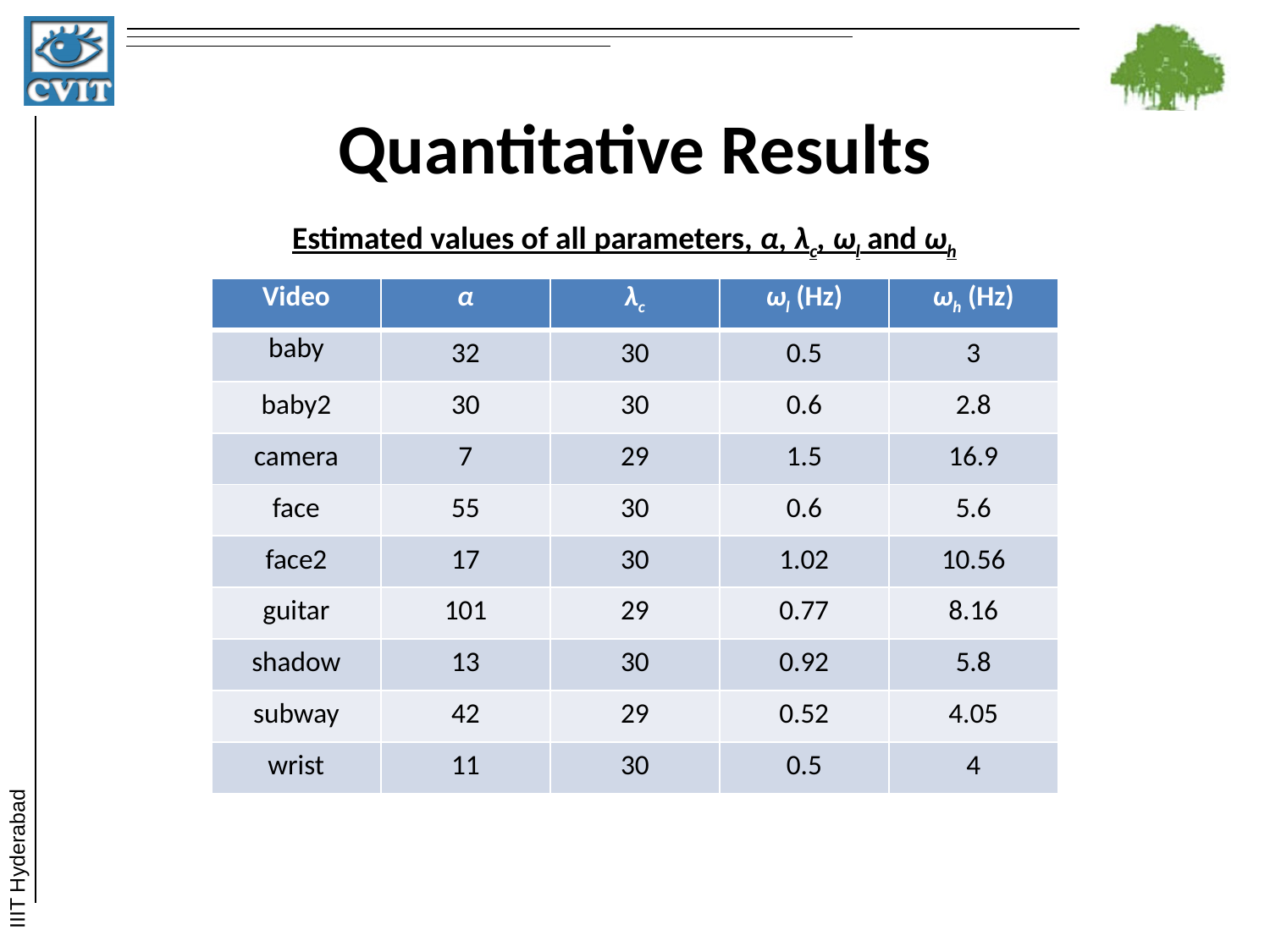

# Quantitative Results
Estimated values of all parameters, α, λc, ωl and ωh
| Video | α | λc | ωl (Hz) | ωh (Hz) |
| --- | --- | --- | --- | --- |
| baby | 32 | 30 | 0.5 | 3 |
| baby2 | 30 | 30 | 0.6 | 2.8 |
| camera | 7 | 29 | 1.5 | 16.9 |
| face | 55 | 30 | 0.6 | 5.6 |
| face2 | 17 | 30 | 1.02 | 10.56 |
| guitar | 101 | 29 | 0.77 | 8.16 |
| shadow | 13 | 30 | 0.92 | 5.8 |
| subway | 42 | 29 | 0.52 | 4.05 |
| wrist | 11 | 30 | 0.5 | 4 |